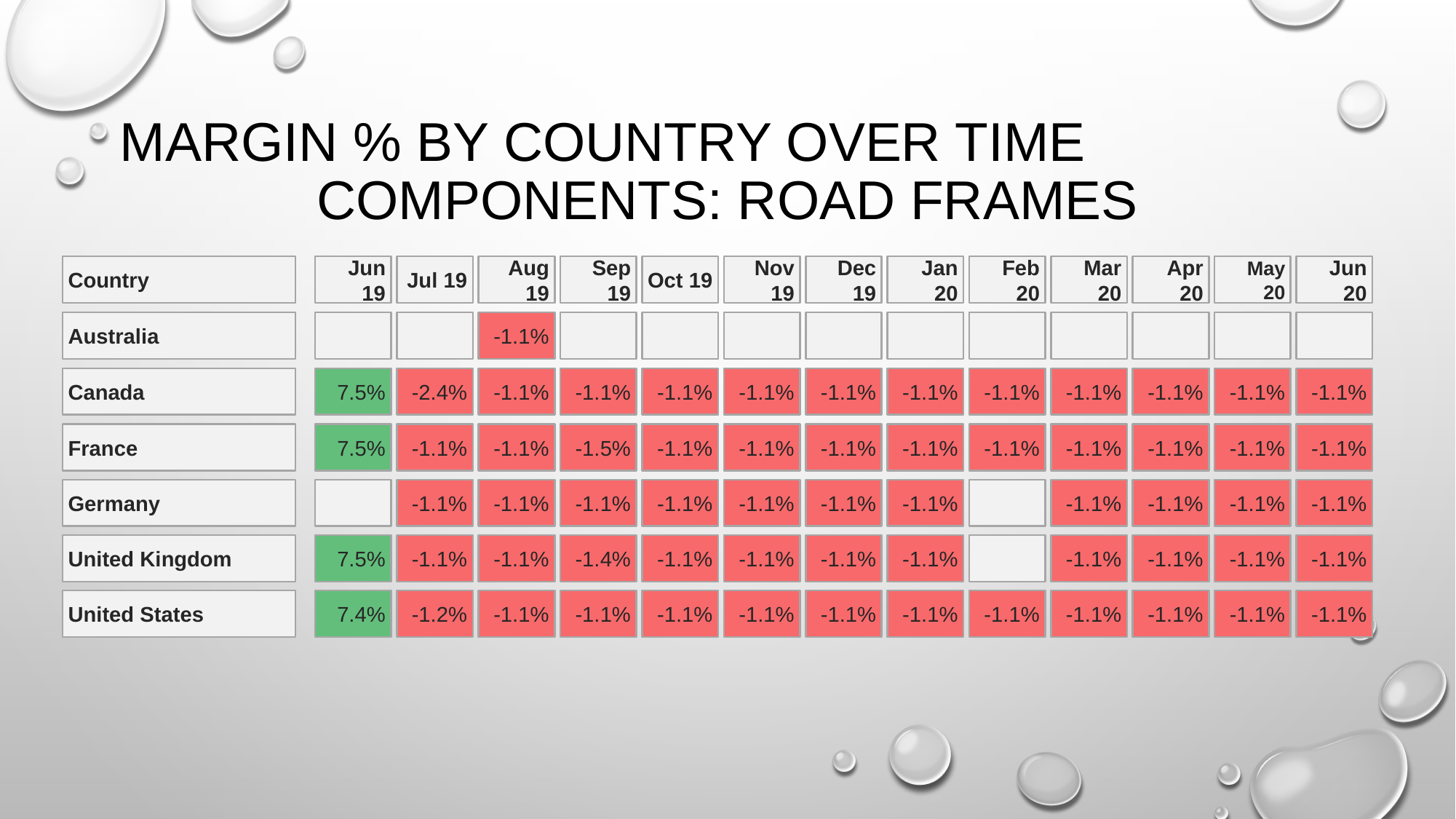

# Margin % by Country over time
Components: Road Frames
Country
Jun 19
Jul 19
Aug 19
Sep 19
Oct 19
Nov 19
Dec 19
Jan 20
Feb 20
Mar 20
Apr 20
May 20
Jun 20
Australia

-1.1%

Canada
7.5%
-2.4%
-1.1%
-1.1%
-1.1%
-1.1%
-1.1%
-1.1%
-1.1%
-1.1%
-1.1%
-1.1%
-1.1%
France
7.5%
-1.1%
-1.1%
-1.5%
-1.1%
-1.1%
-1.1%
-1.1%
-1.1%
-1.1%
-1.1%
-1.1%
-1.1%
Germany

-1.1%
-1.1%
-1.1%
-1.1%
-1.1%
-1.1%
-1.1%

-1.1%
-1.1%
-1.1%
-1.1%
United Kingdom
7.5%
-1.1%
-1.1%
-1.4%
-1.1%
-1.1%
-1.1%
-1.1%

-1.1%
-1.1%
-1.1%
-1.1%
United States
7.4%
-1.2%
-1.1%
-1.1%
-1.1%
-1.1%
-1.1%
-1.1%
-1.1%
-1.1%
-1.1%
-1.1%
-1.1%